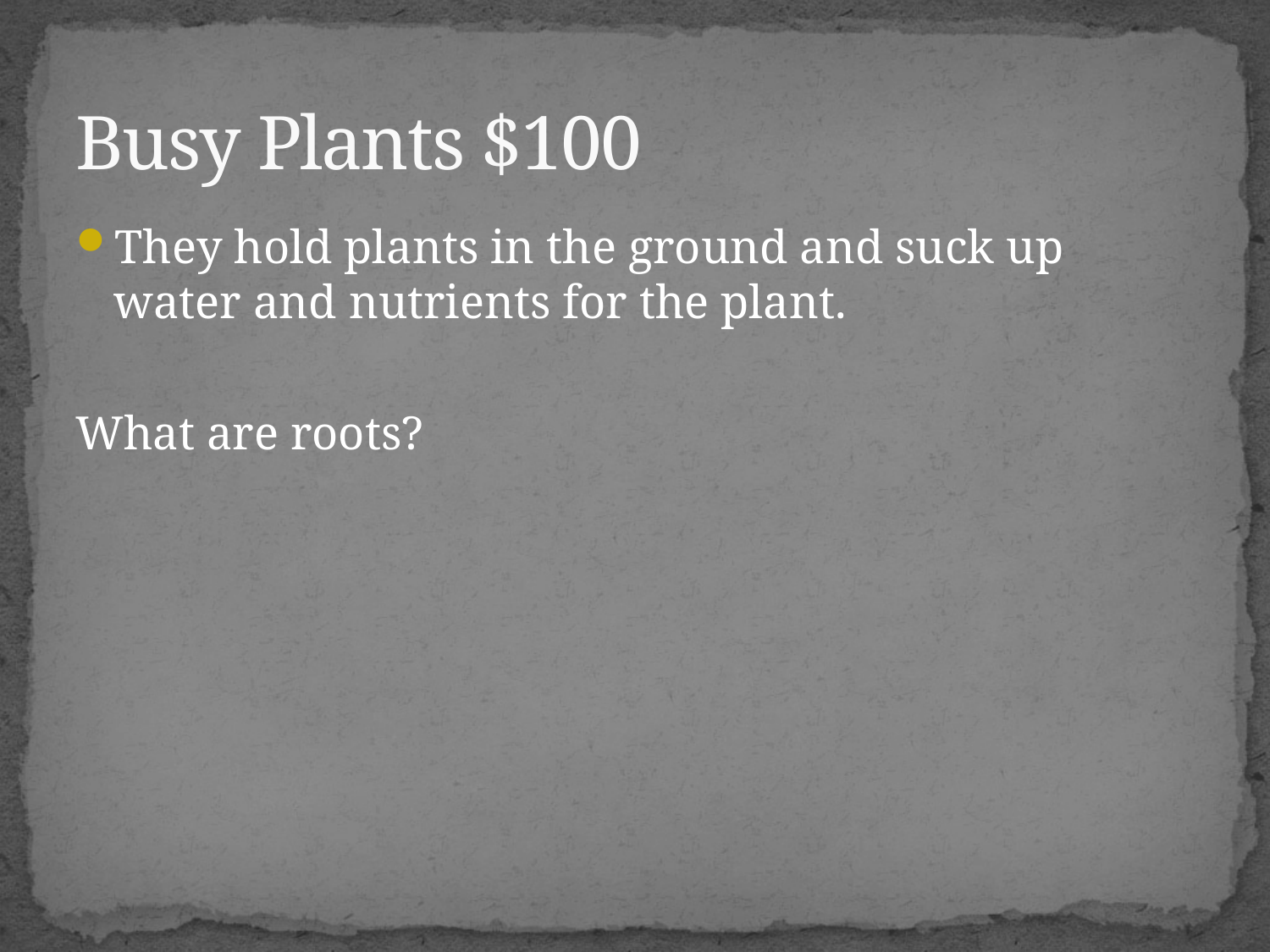

# Busy Plants $100
They hold plants in the ground and suck up water and nutrients for the plant.

What are roots?